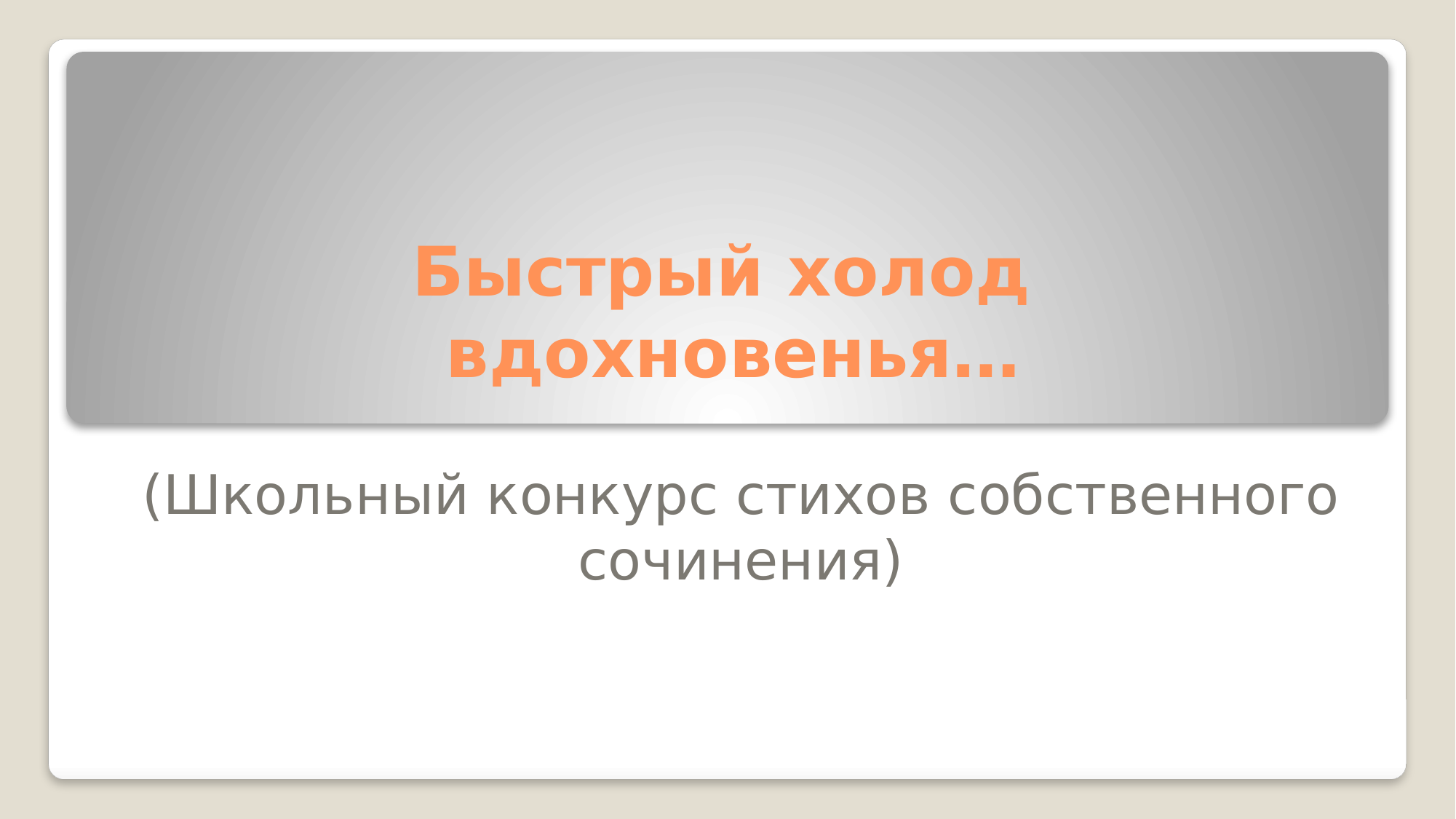

# Быстрый холод вдохновенья…
(Школьный конкурс стихов собственного сочинения)